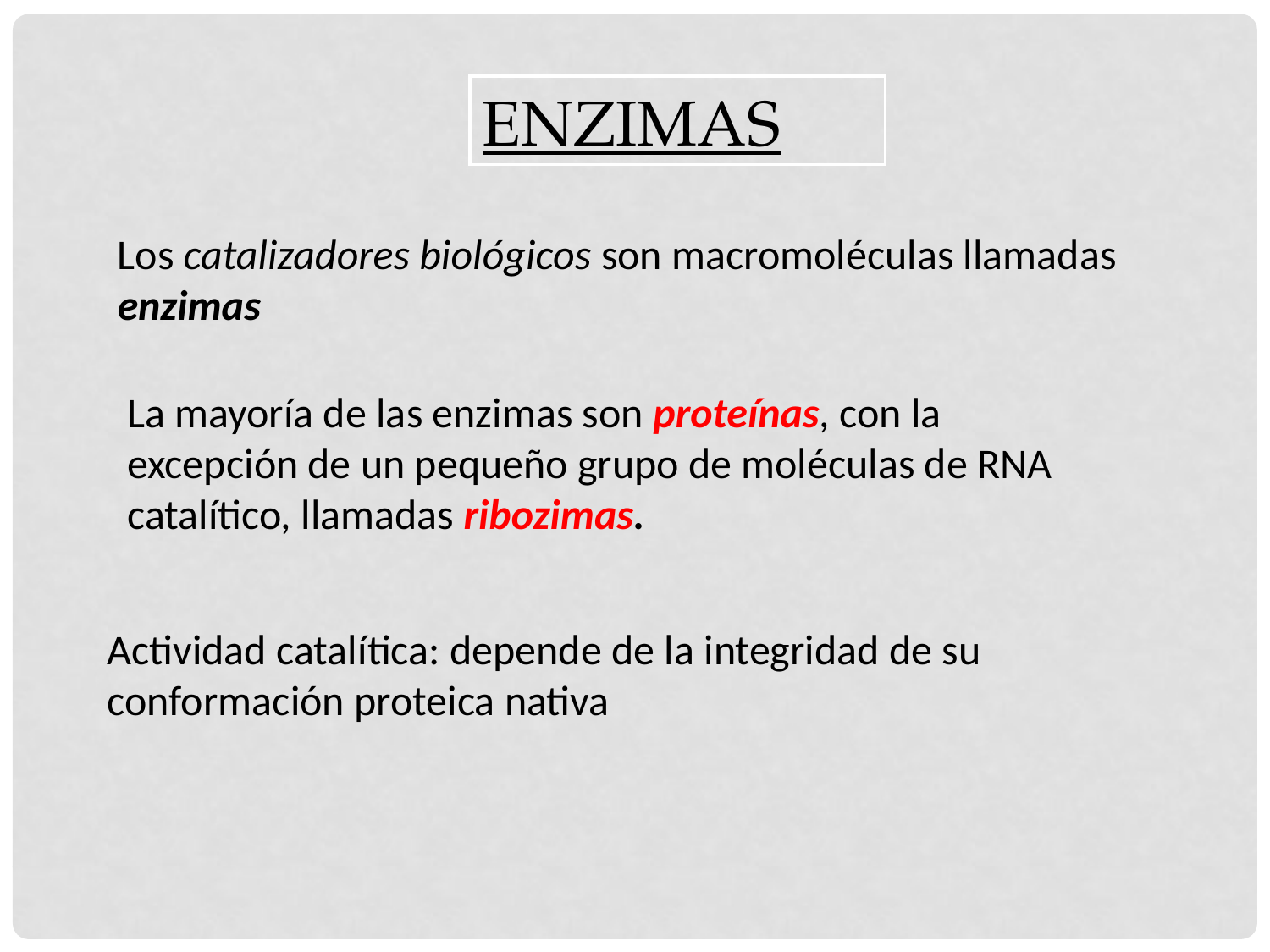

ENZIMAS
Los catalizadores biológicos son macromoléculas llamadas enzimas
La mayoría de las enzimas son proteínas, con la excepción de un pequeño grupo de moléculas de RNA catalítico, llamadas ribozimas.
Actividad catalítica: depende de la integridad de su conformación proteica nativa